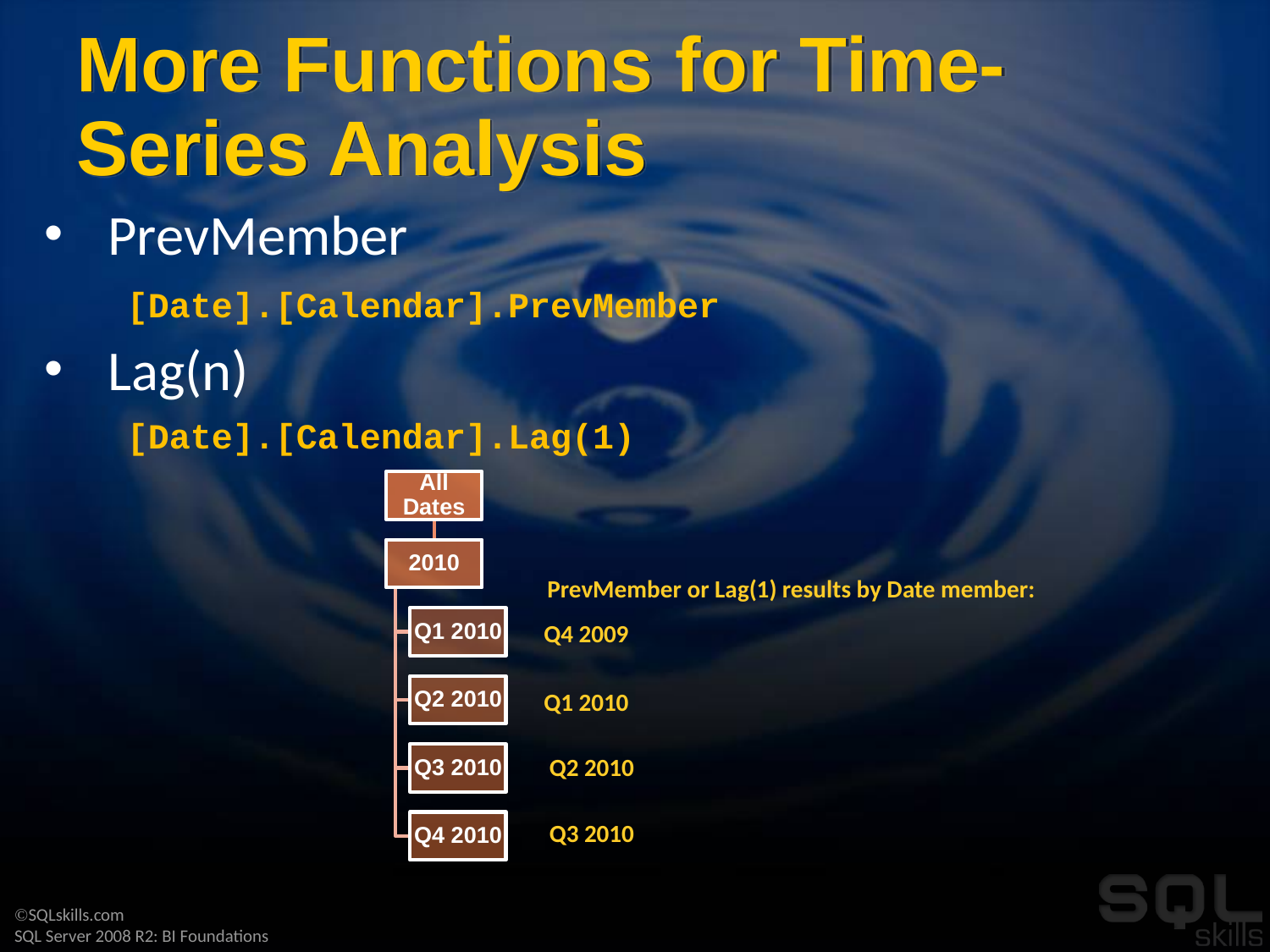

# More Functions for Time-Series Analysis
PrevMember

Lag(n)

[Date].[Calendar].PrevMember
[Date].[Calendar].Lag(1)
All Dates
2010
Q1 2010
Q2 2010
Q3 2010
Q4 2010
PrevMember or Lag(1) results by Date member:
Q4 2009
Q1 2010
 Q2 2010
 Q3 2010